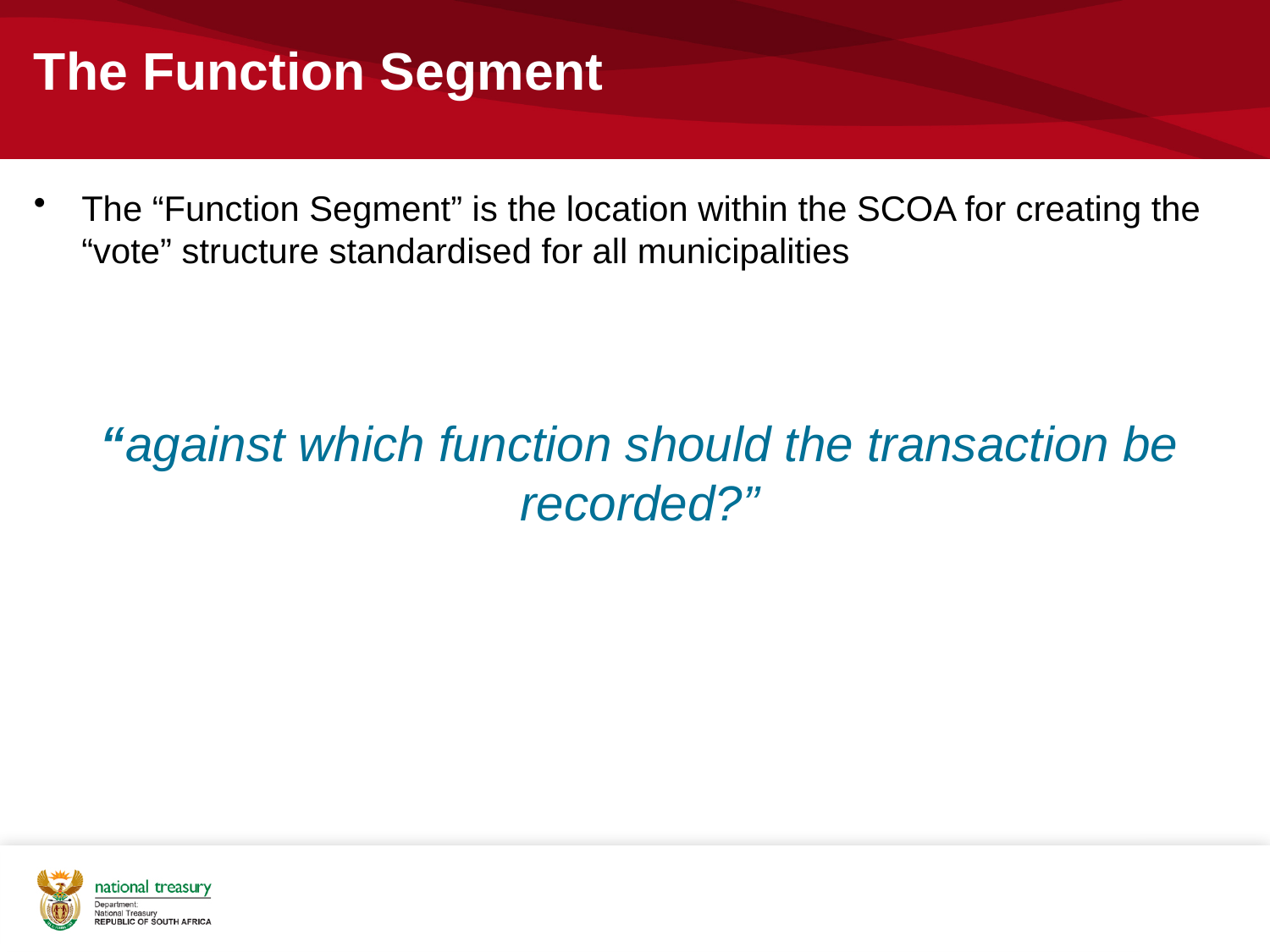

# The Function Segment
The “Function Segment” is the location within the SCOA for creating the “vote” structure standardised for all municipalities
“against which function should the transaction be recorded?”